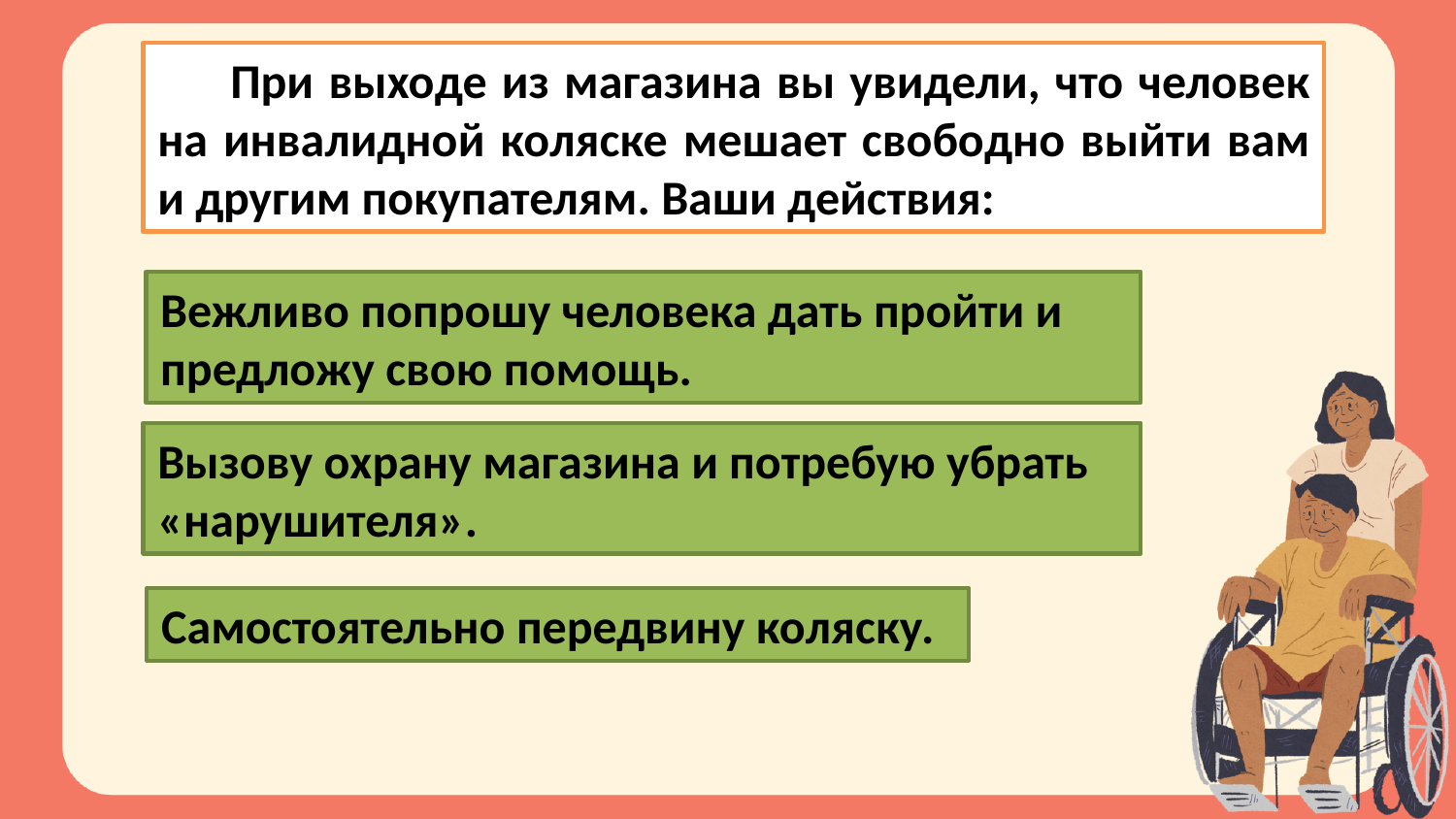

При выходе из магазина вы увидели, что человек на инвалидной коляске мешает свободно выйти вам и другим покупателям. Ваши действия:
Вежливо попрошу человека дать пройти и предложу свою помощь.
Вызову охрану магазина и потребую убрать «нарушителя».
Самостоятельно передвину коляску.